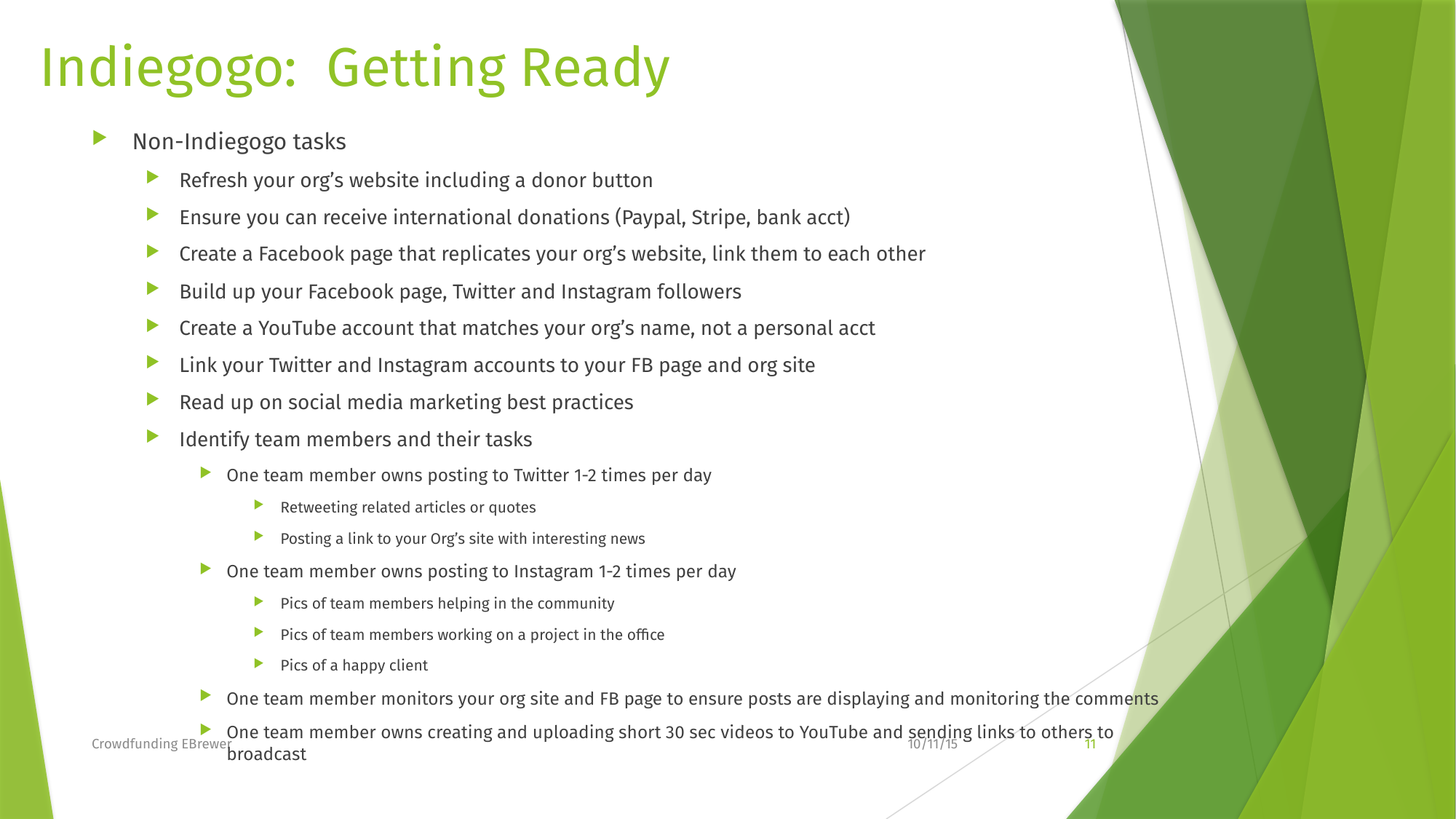

# Indiegogo:  Getting Ready
Non-Indiegogo tasks
Refresh your org’s website including a donor button
Ensure you can receive international donations (Paypal, Stripe, bank acct)
Create a Facebook page that replicates your org’s website, link them to each other
Build up your Facebook page, Twitter and Instagram followers
Create a YouTube account that matches your org’s name, not a personal acct
Link your Twitter and Instagram accounts to your FB page and org site
Read up on social media marketing best practices
Identify team members and their tasks
One team member owns posting to Twitter 1-2 times per day
Retweeting related articles or quotes
Posting a link to your Org’s site with interesting news
One team member owns posting to Instagram 1-2 times per day
Pics of team members helping in the community
Pics of team members working on a project in the office
Pics of a happy client
One team member monitors your org site and FB page to ensure posts are displaying and monitoring the comments
One team member owns creating and uploading short 30 sec videos to YouTube and sending links to others to broadcast

Crowdfunding EBrewer
10/11/15
11